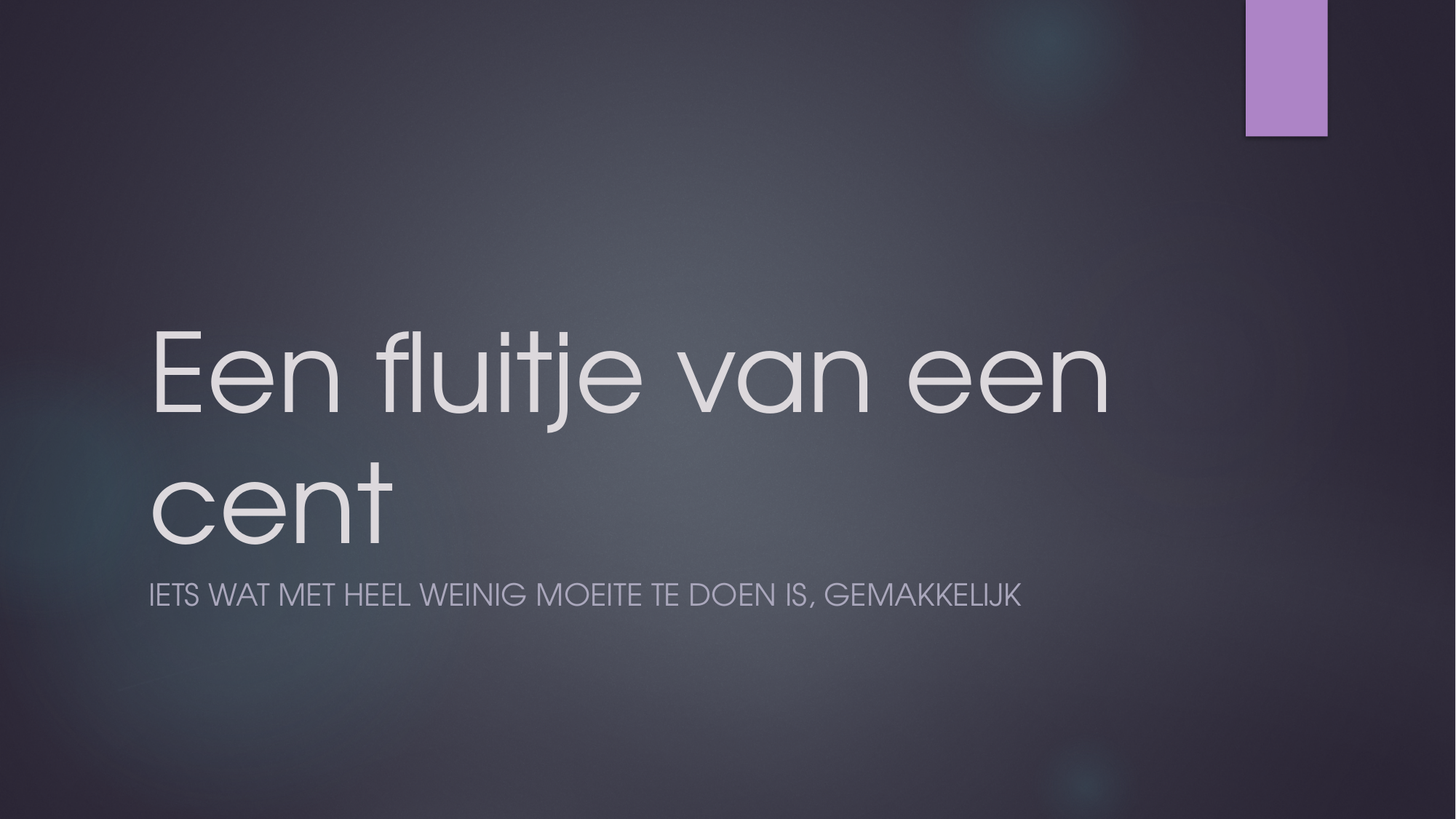

# Een fluitje van een cent
Iets wat met heel weinig moeite te doen is, gemakkelijk